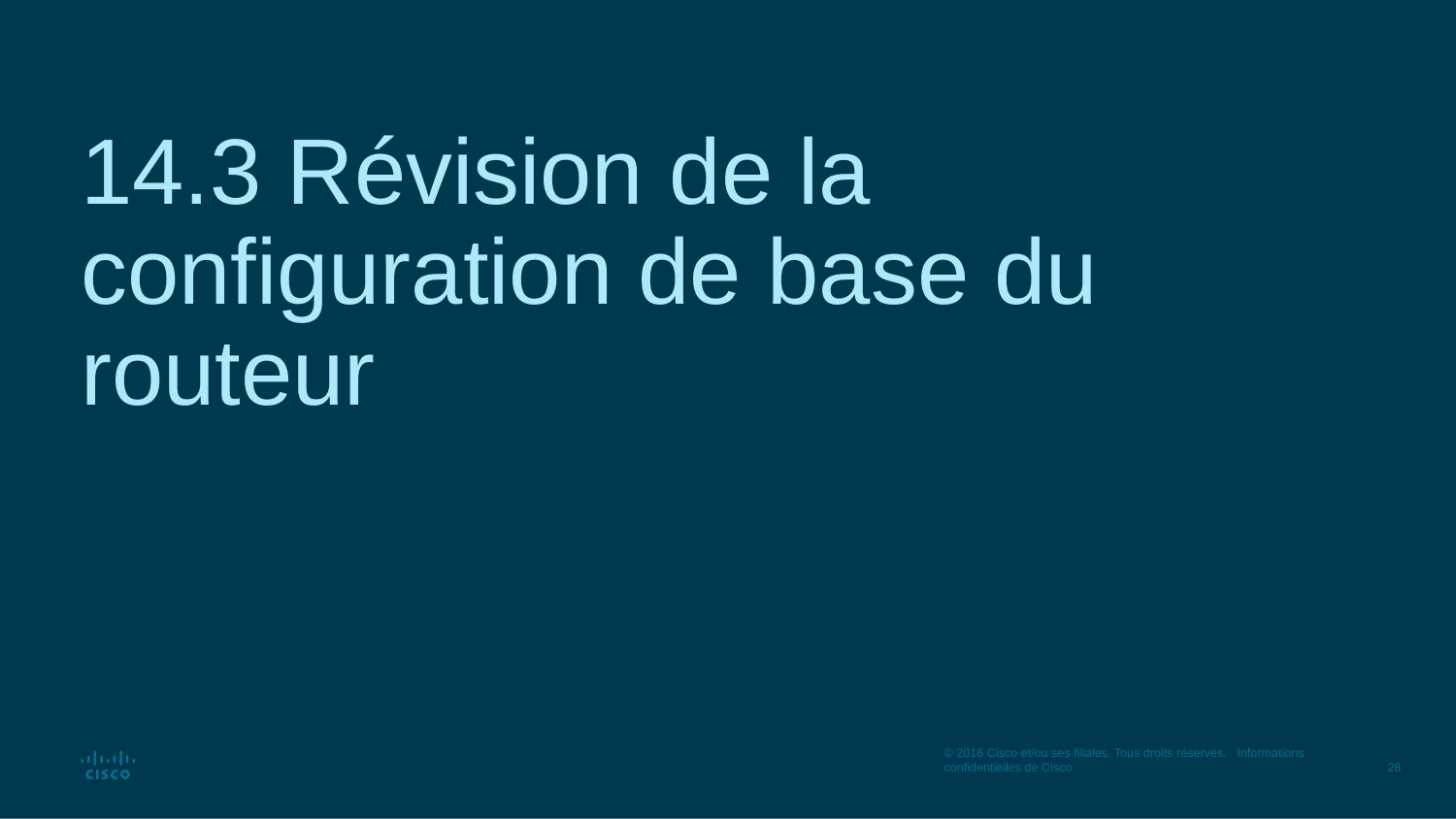

# 14.3 Révision de la configuration de base du routeur